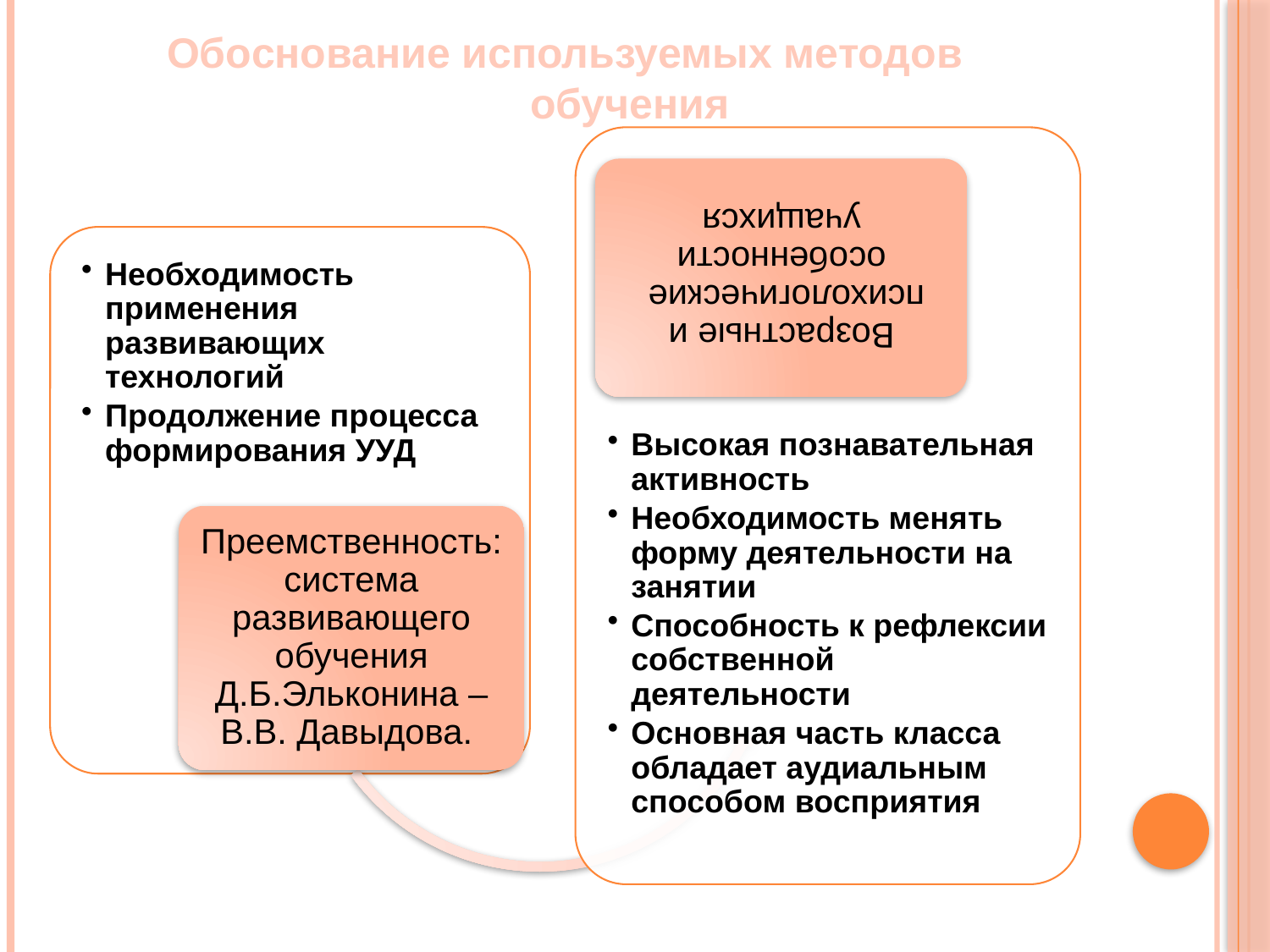

Обоснование используемых методов            обучения
Необходимость применения развивающих технологий
Продолжение процесса формирования УУД
Преемственность: система развивающего обучения Д.Б.Эльконина – В.В. Давыдова.

Высокая познавательная активность
Необходимость менять форму деятельности на  занятии
Способность к рефлексии собственной деятельности
Основная часть класса обладает аудиальным способом восприятия

Возрастные и психологические  особенности учащихся